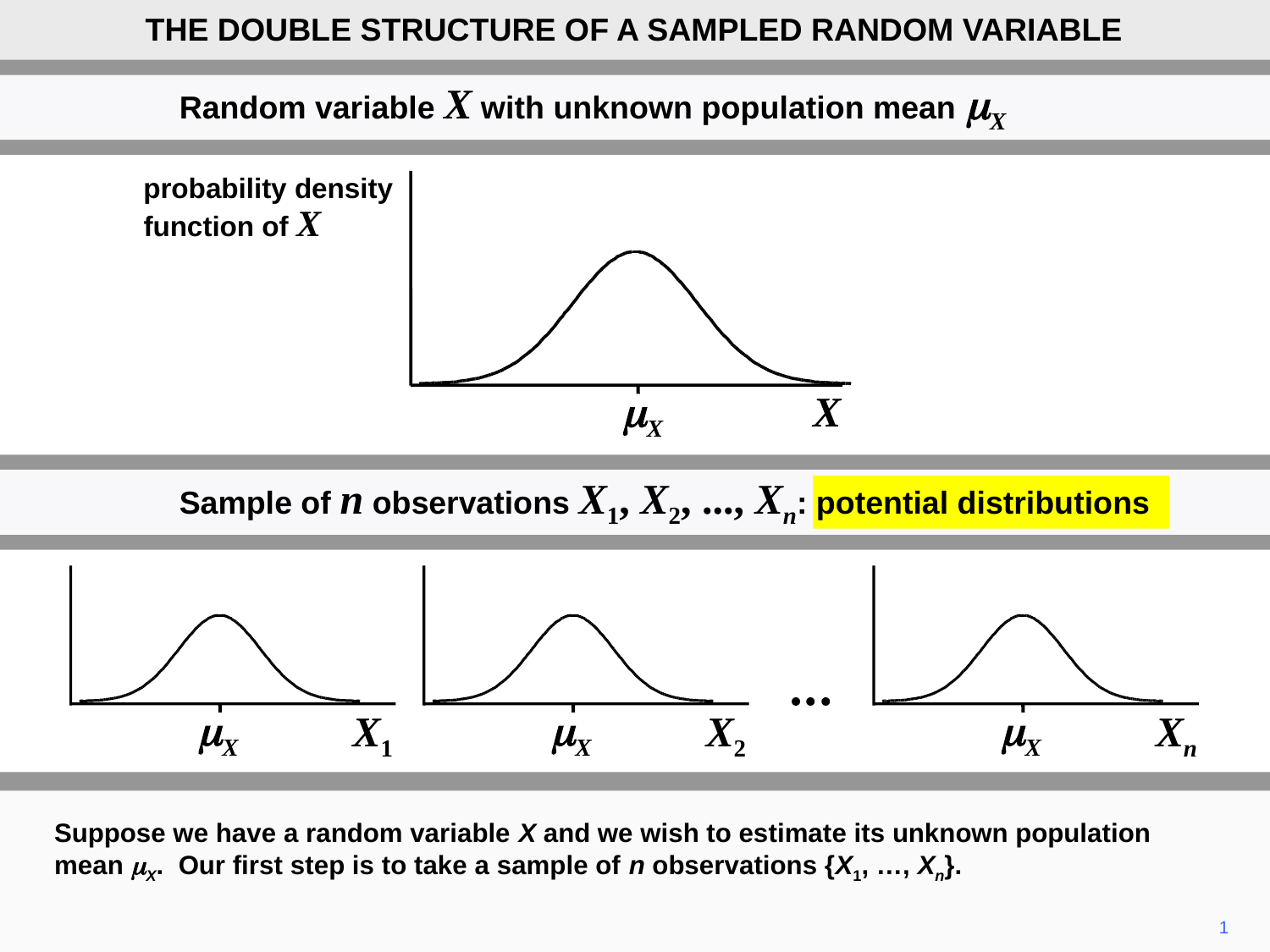

THE DOUBLE STRUCTURE OF A SAMPLED RANDOM VARIABLE
Random variable X with unknown population mean μX

probability density

function of X

μX
X

Sample of n observations X1, X2, ..., Xn: potential distributions

μX
μX
μX

X1
X2
Xn

Suppose we have a random variable X and we wish to estimate its unknown population mean μX.  Our first step is to take a sample of n observations {X1, …, Xn}.
1